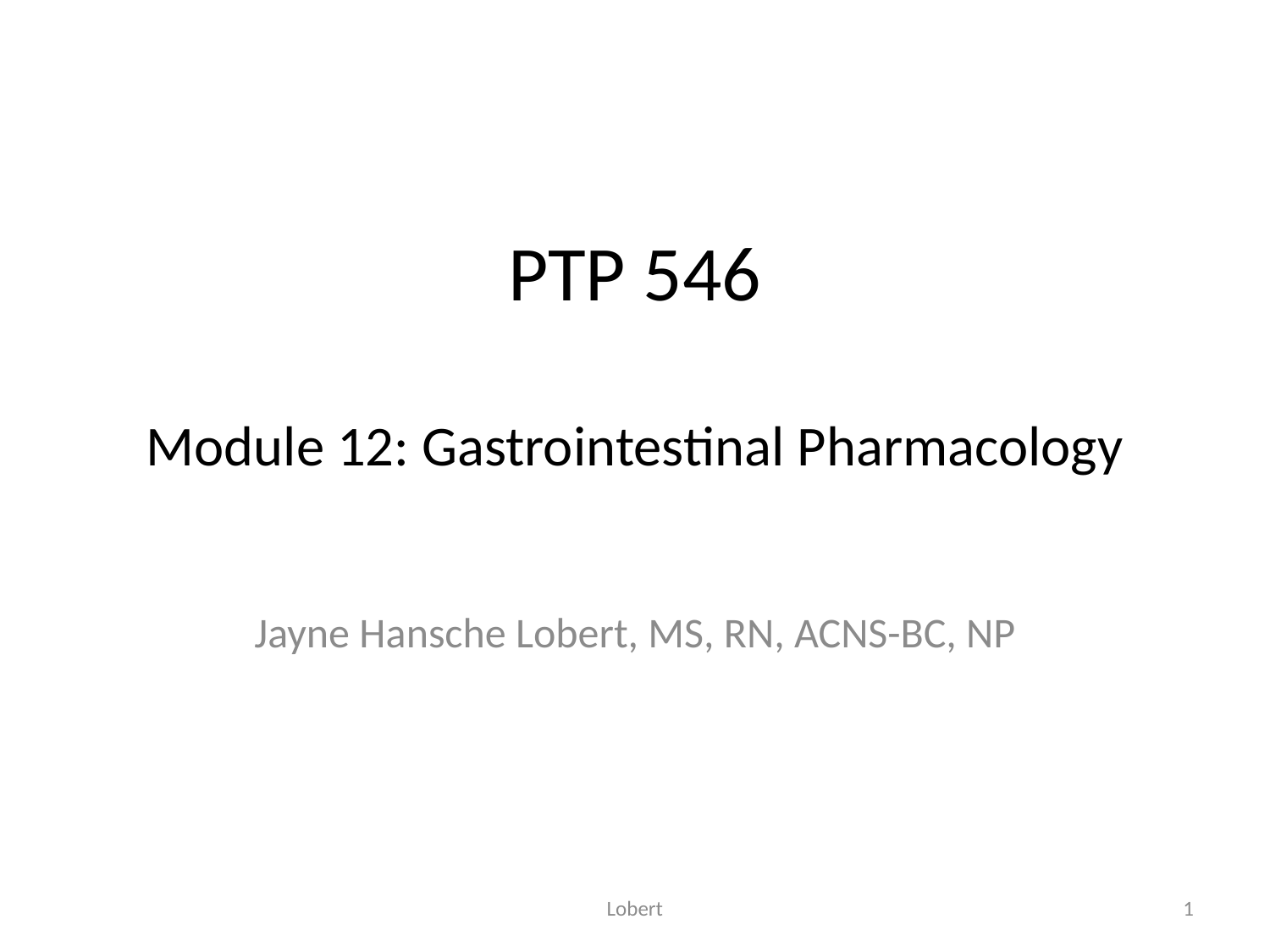

# PTP 546 Module 12: Gastrointestinal Pharmacology

Jayne Hansche Lobert, MS, RN, ACNS-BC, NP
Lobert
1